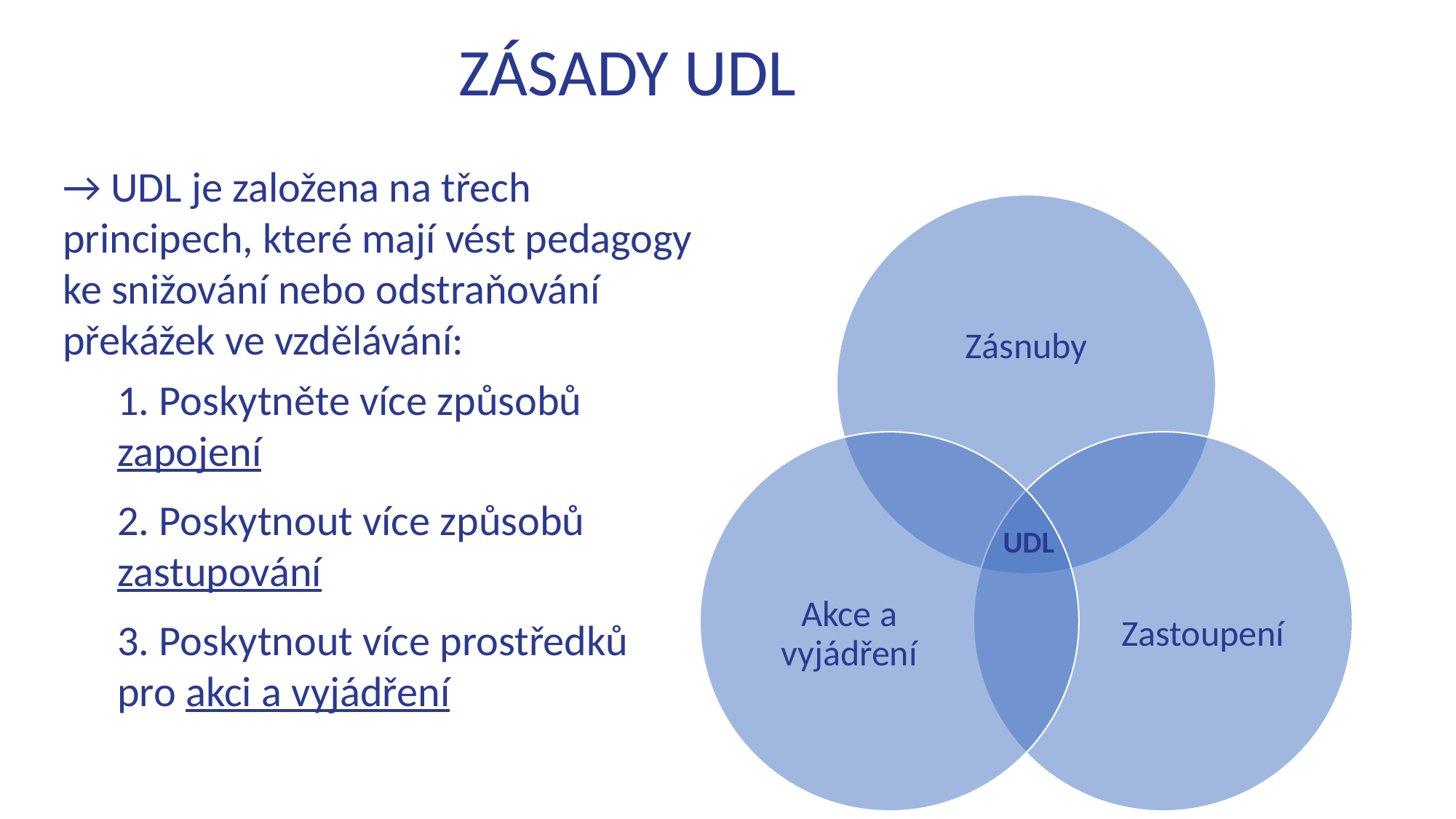

ZÁSADY UDL
→ UDL je založena na třech principech, které mají vést pedagogy ke snižování nebo odstraňování překážek ve vzdělávání:
1. Poskytněte více způsobů zapojení
2. Poskytnout více způsobů zastupování
3. Poskytnout více prostředků pro akci a vyjádření

Zásnuby

Akce a vyjádření
Zastoupení
UDL